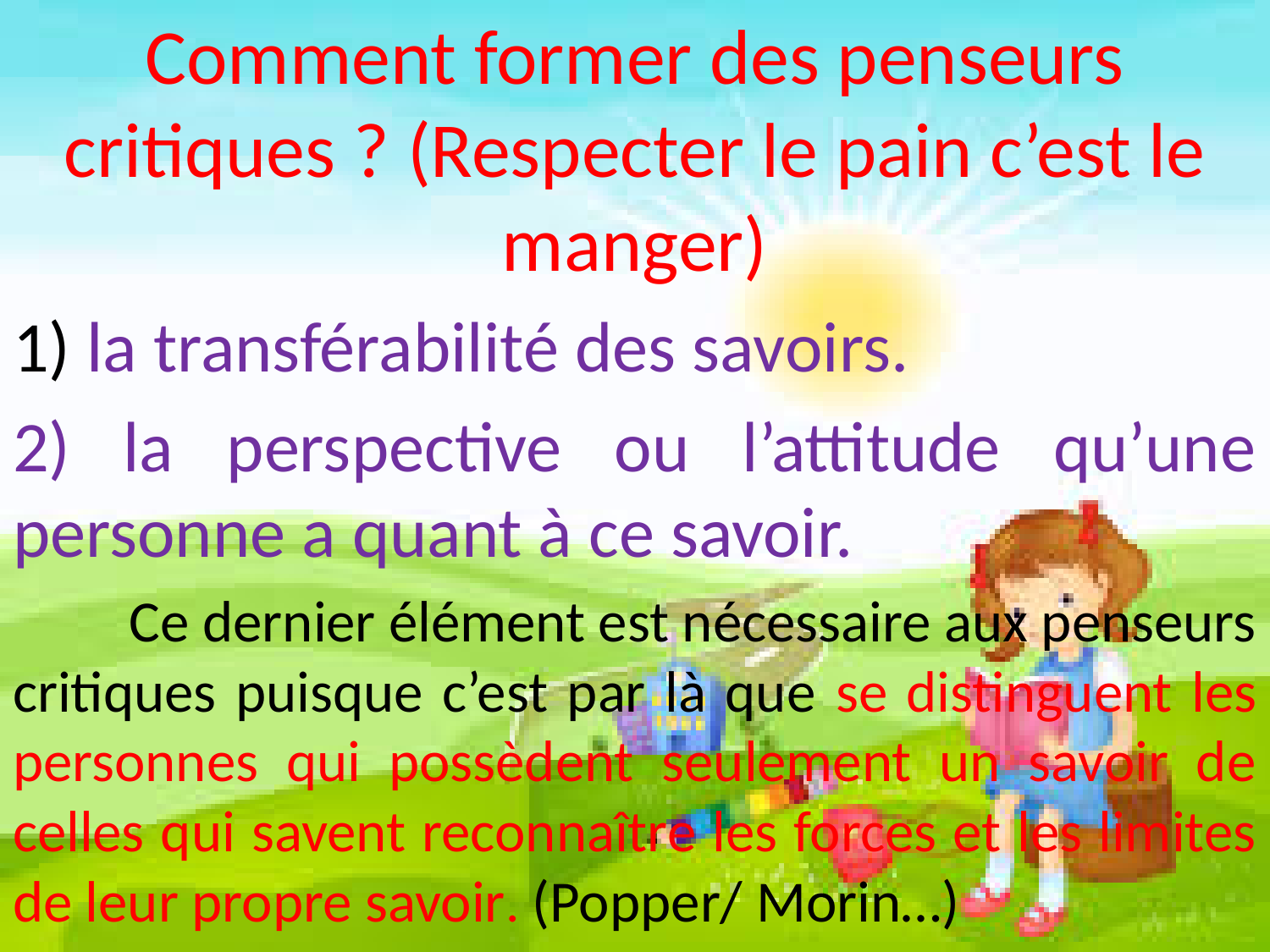

Comment former des penseurs critiques ? (Respecter le pain c’est le manger)
1) la transférabilité des savoirs.
2) la perspective ou l’attitude qu’une personne a quant à ce savoir.
	Ce dernier élément est nécessaire aux penseurs critiques puisque c’est par là que se distinguent les personnes qui possèdent seulement un savoir de celles qui savent reconnaître les forces et les limites de leur propre savoir. (Popper/ Morin…)